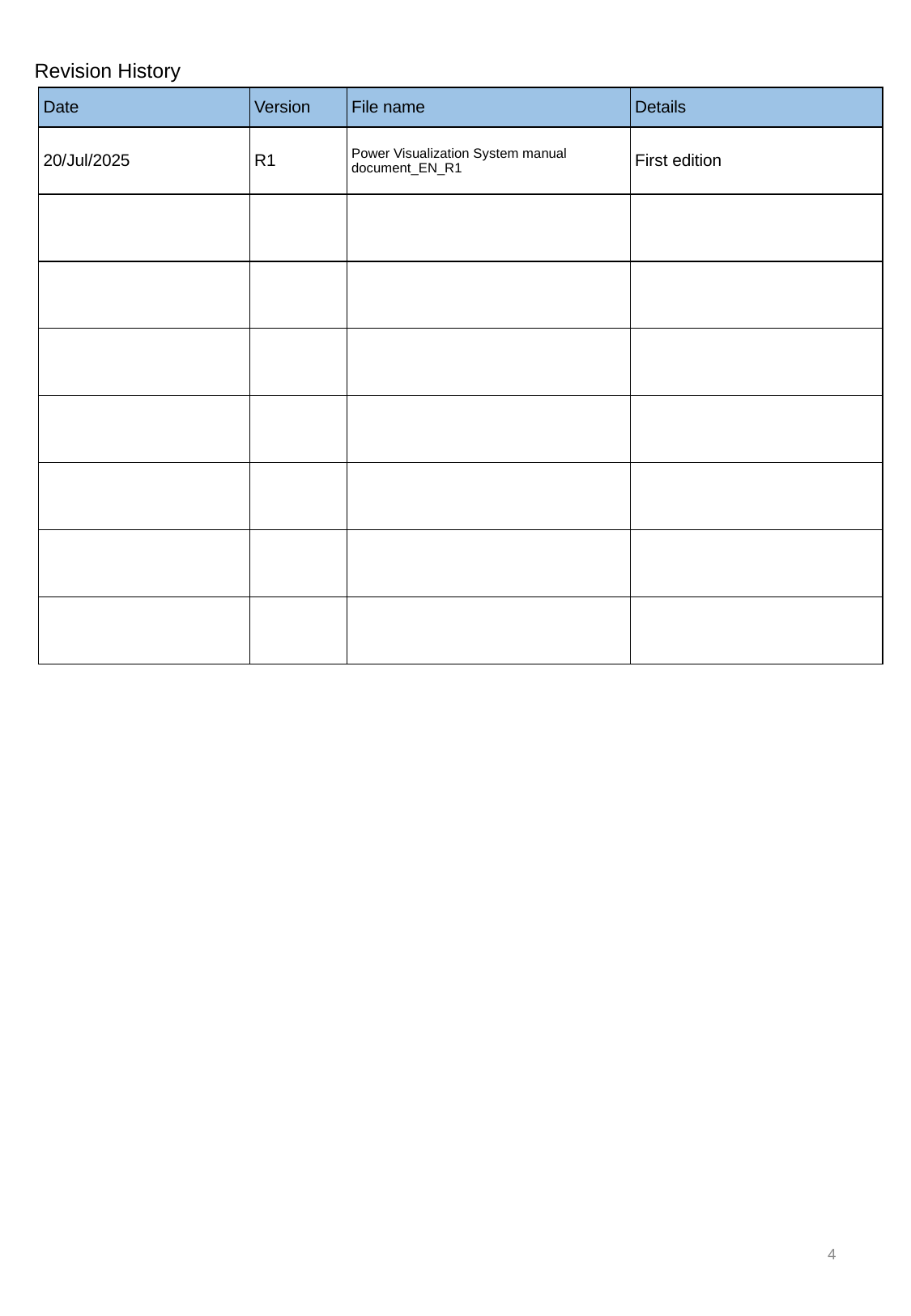

Revision History
| Date | Version | File name | Details |
| --- | --- | --- | --- |
| 20/Jul/2025 | R1 | Power Visualization System manual document\_EN\_R1 | First edition |
|  |  |  |  |
|  |  |  |  |
|  |  |  |  |
|  |  |  |  |
|  |  |  |  |
|  |  |  |  |
|  |  |  |  |
4